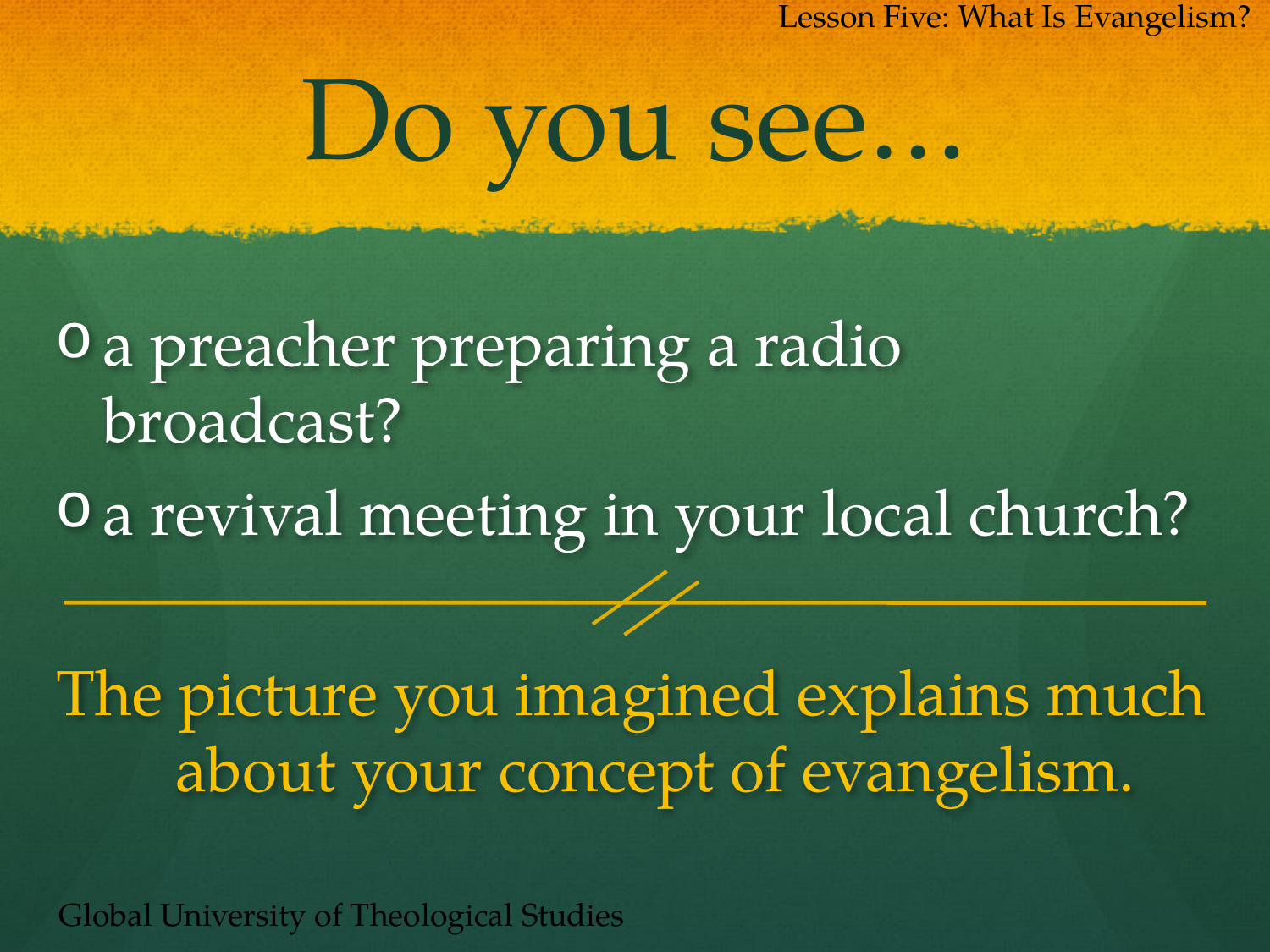

Lesson Five: What Is Evangelism?

# Do you see…
a preacher preparing a radio broadcast?
a revival meeting in your local church?
The picture you imagined explains much about your concept of evangelism.
Global University of Theological Studies